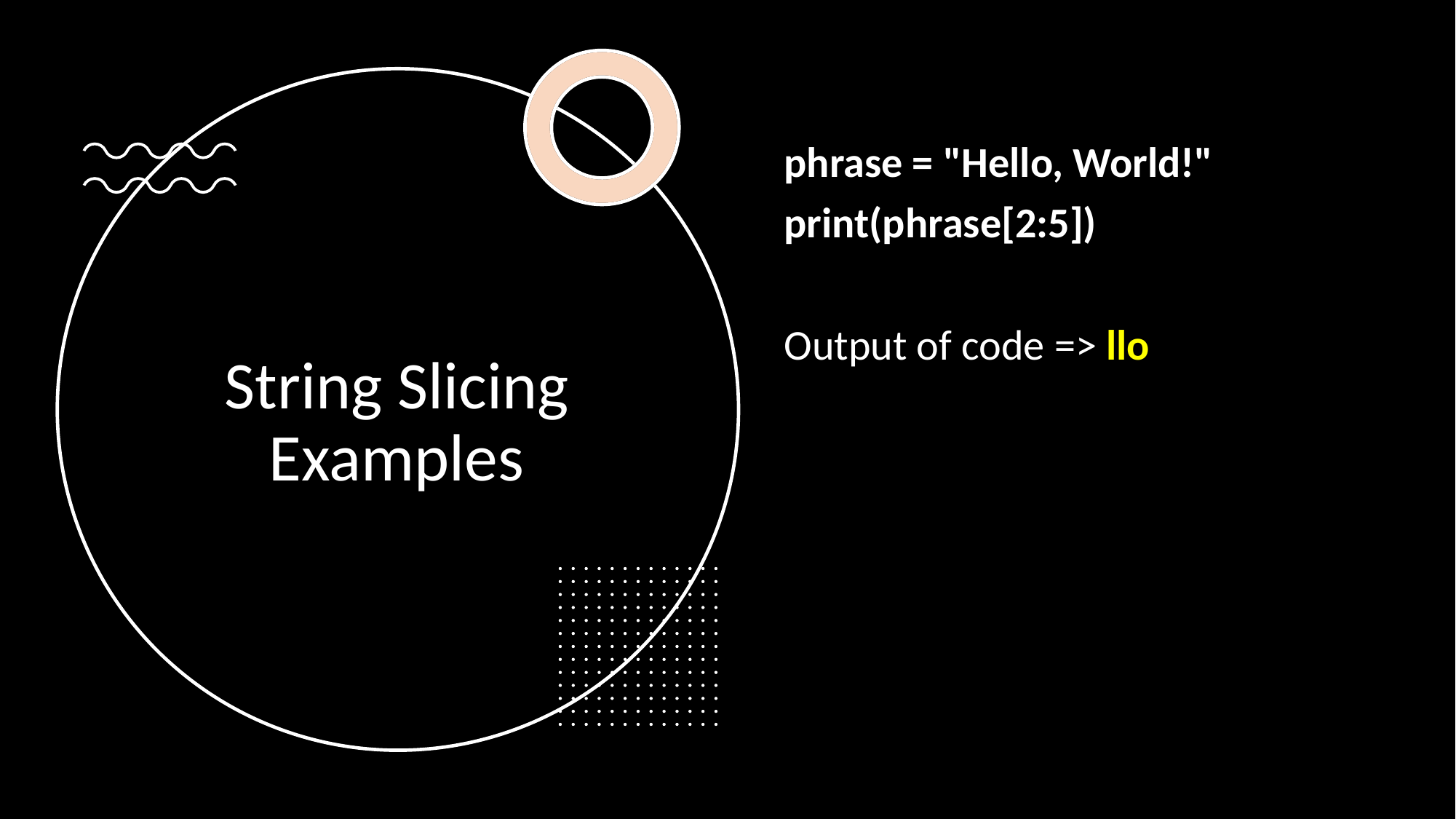

phrase = "Hello, World!"
print(phrase[2:5])

Output of code => llo

# String Slicing Examples